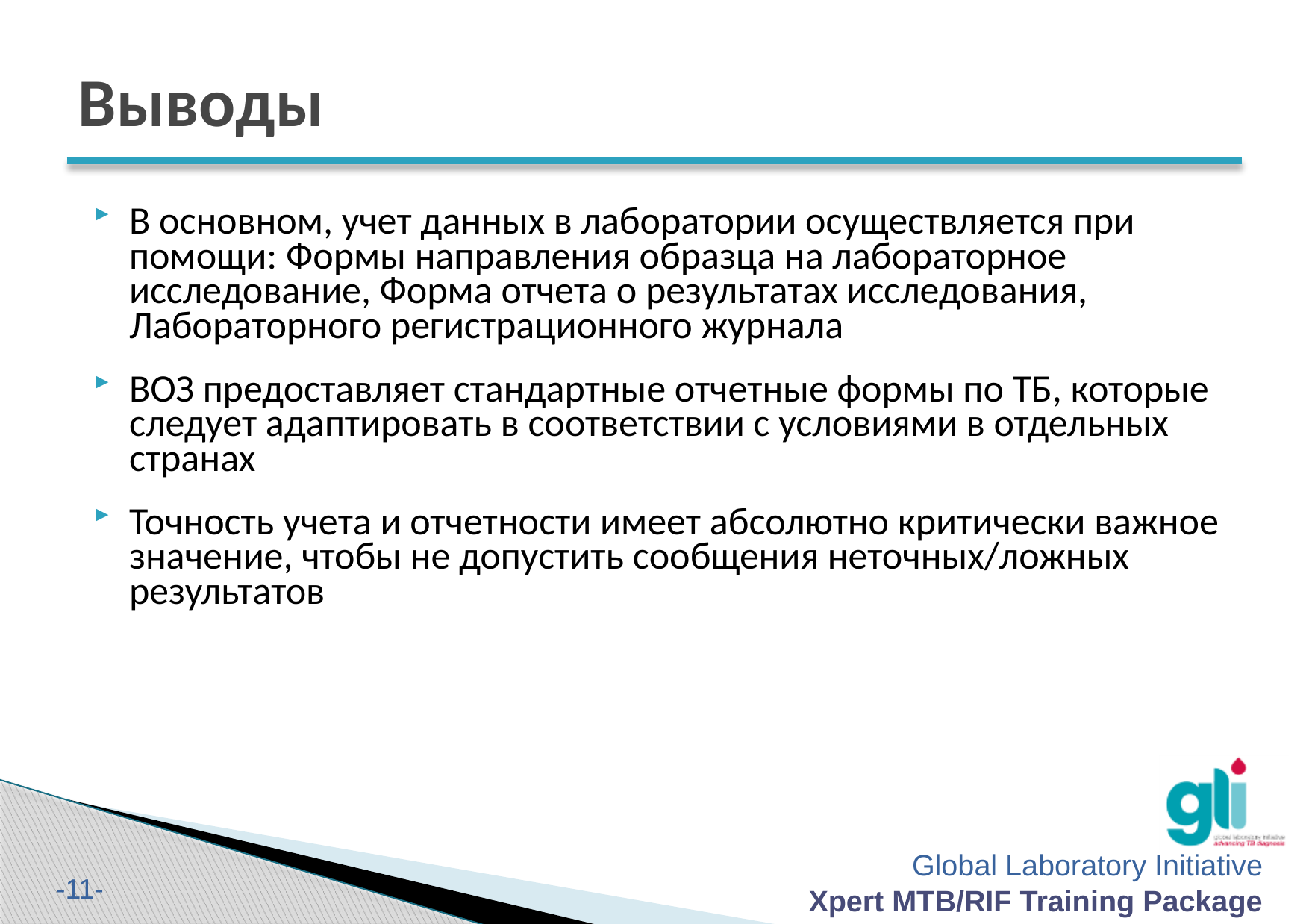

# Выводы
В основном, учет данных в лаборатории осуществляется при помощи: Формы направления образца на лабораторное исследование, Форма отчета о результатах исследования, Лабораторного регистрационного журнала
ВОЗ предоставляет стандартные отчетные формы по ТБ, которые следует адаптировать в соответствии с условиями в отдельных странах
Точность учета и отчетности имеет абсолютно критически важное значение, чтобы не допустить сообщения неточных/ложных результатов